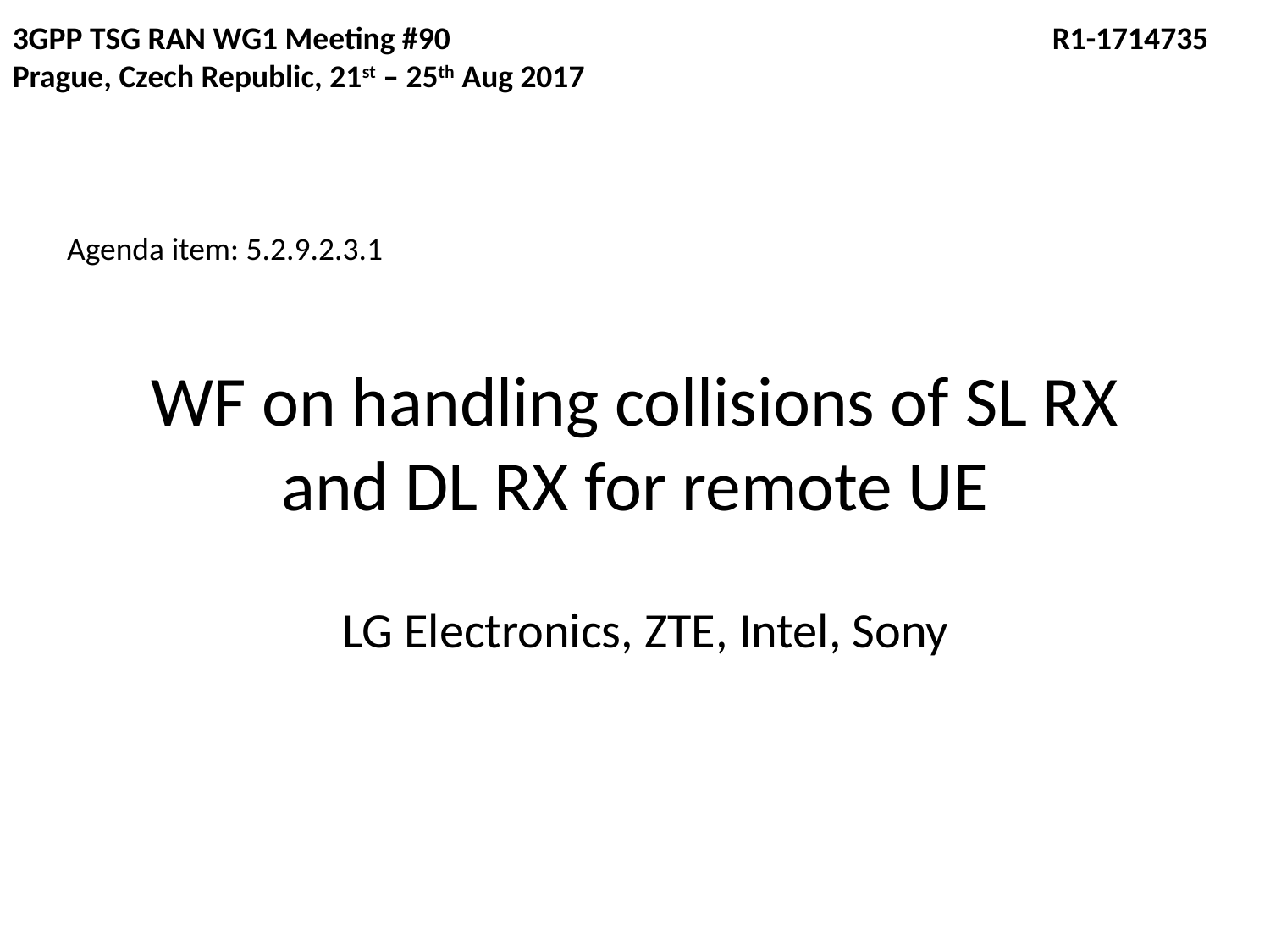

3GPP TSG RAN WG1 Meeting #90				                     R1-1714735
Prague, Czech Republic, 21st – 25th Aug 2017
Agenda item: 5.2.9.2.3.1
# WF on handling collisions of SL RX and DL RX for remote UE
LG Electronics, ZTE, Intel, Sony